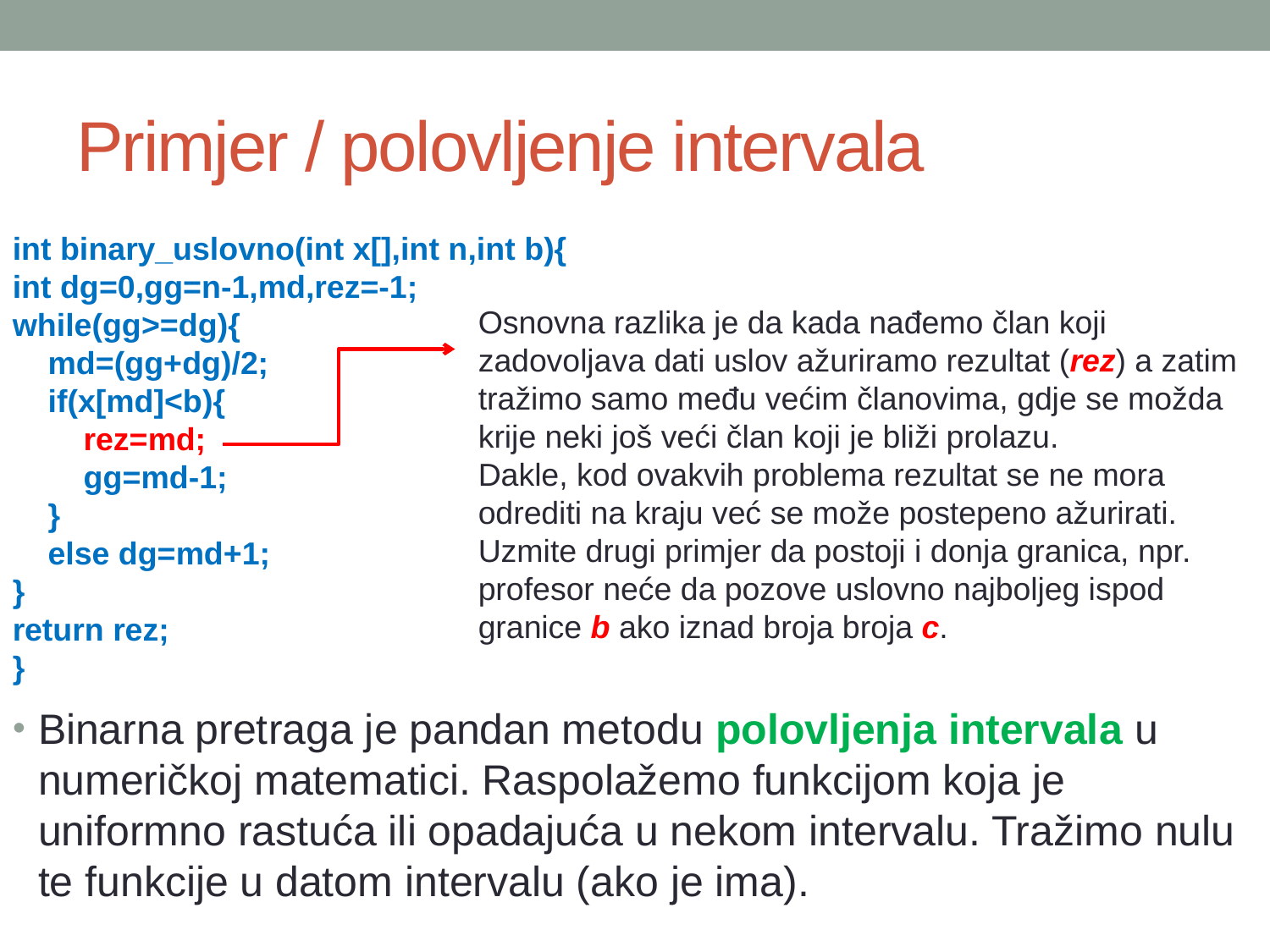

# Primjer / polovljenje intervala

Binarna pretraga je pandan metodu polovljenja intervala u numeričkoj matematici. Raspolažemo funkcijom koja je uniformno rastuća ili opadajuća u nekom intervalu. Tražimo nulu te funkcije u datom intervalu (ako je ima).
int binary_uslovno(int x[],int n,int b){
int dg=0,gg=n-1,md,rez=-1;
while(gg>=dg){
    md=(gg+dg)/2;
    if(x[md]<b){
        rez=md;
        gg=md-1;
    }
    else dg=md+1;
}
return rez;
}
Osnovna razlika je da kada nađemo član koji zadovoljava dati uslov ažuriramo rezultat (rez) a zatim tražimo samo među većim članovima, gdje se možda krije neki još veći član koji je bliži prolazu.
Dakle, kod ovakvih problema rezultat se ne mora odrediti na kraju već se može postepeno ažurirati.
Uzmite drugi primjer da postoji i donja granica, npr. profesor neće da pozove uslovno najboljeg ispod granice b ako iznad broja broja c.